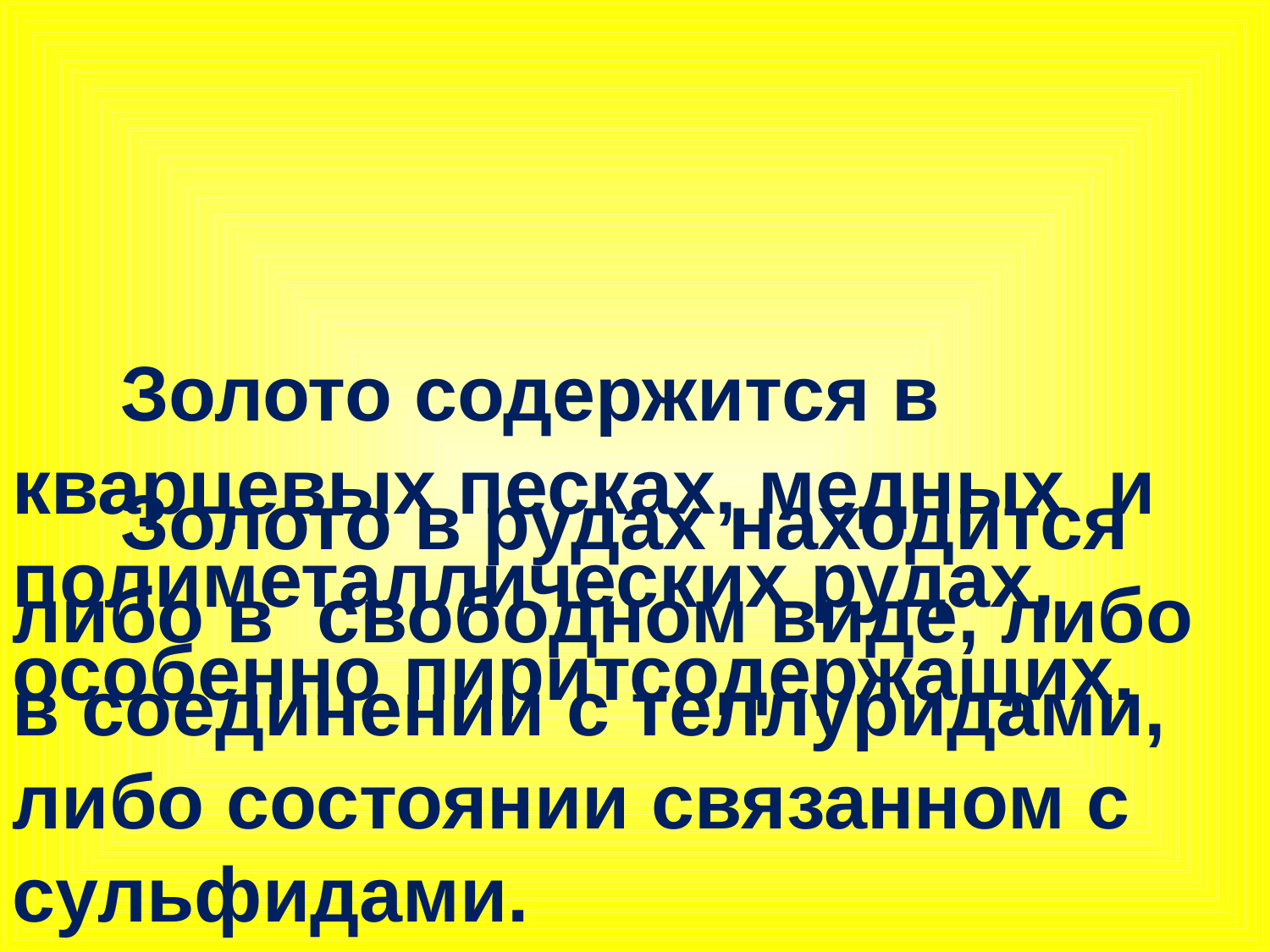

Золото содержится в  кварцевых песках, медных  и полиметаллических рудах, особенно пиритсодержащих.
     Золото в рудах находится либо в  свободном виде, либо в соединении с теллуридами, либо состоянии связанном с сульфидами.